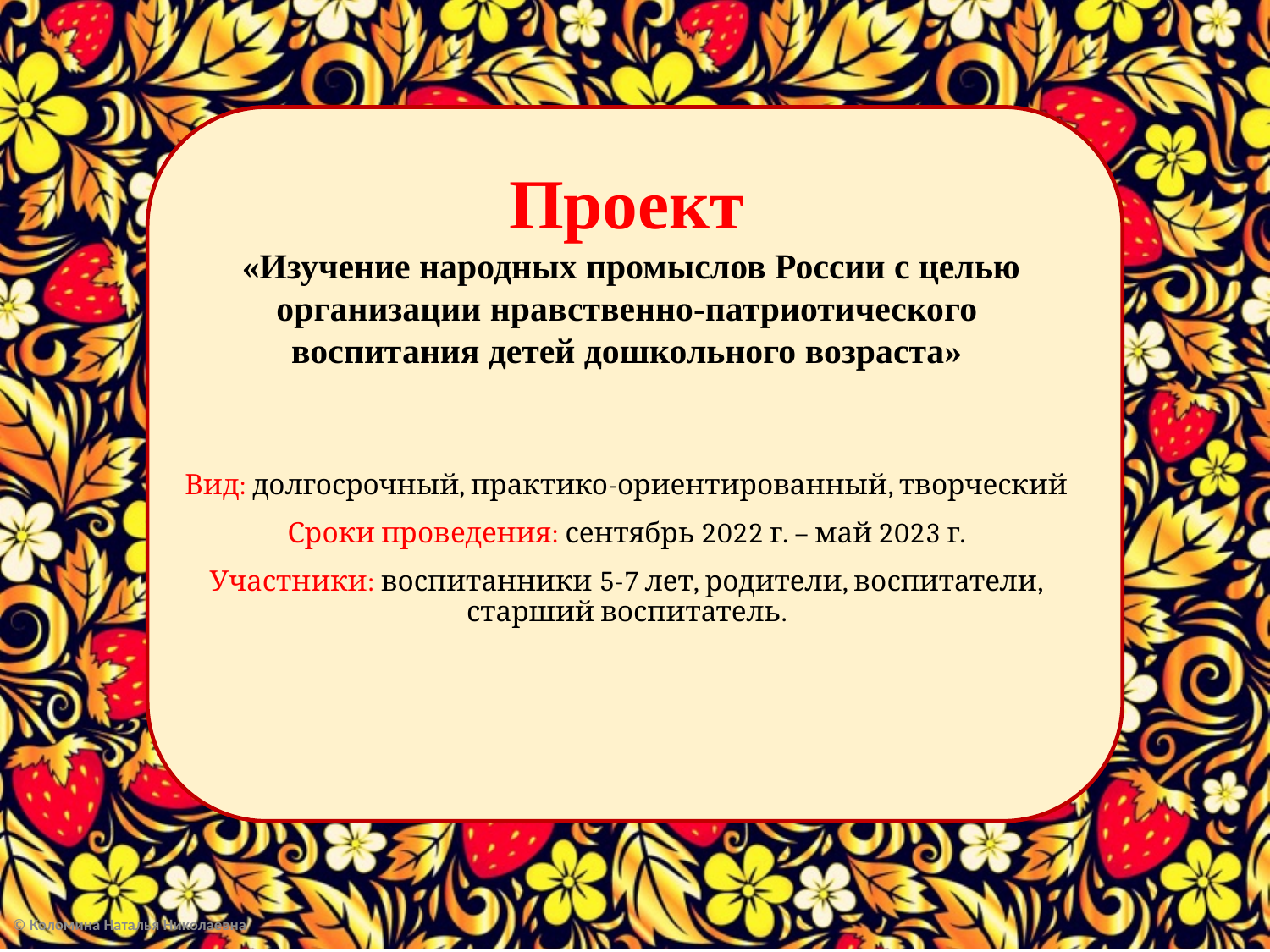

Проект
 «Изучение народных промыслов России с целью организации нравственно-патриотического воспитания детей дошкольного возраста»
Вид: долгосрочный, практико-ориентированный, творческий
Сроки проведения: сентябрь 2022 г. – май 2023 г.
Участники: воспитанники 5-7 лет, родители, воспитатели, старший воспитатель.